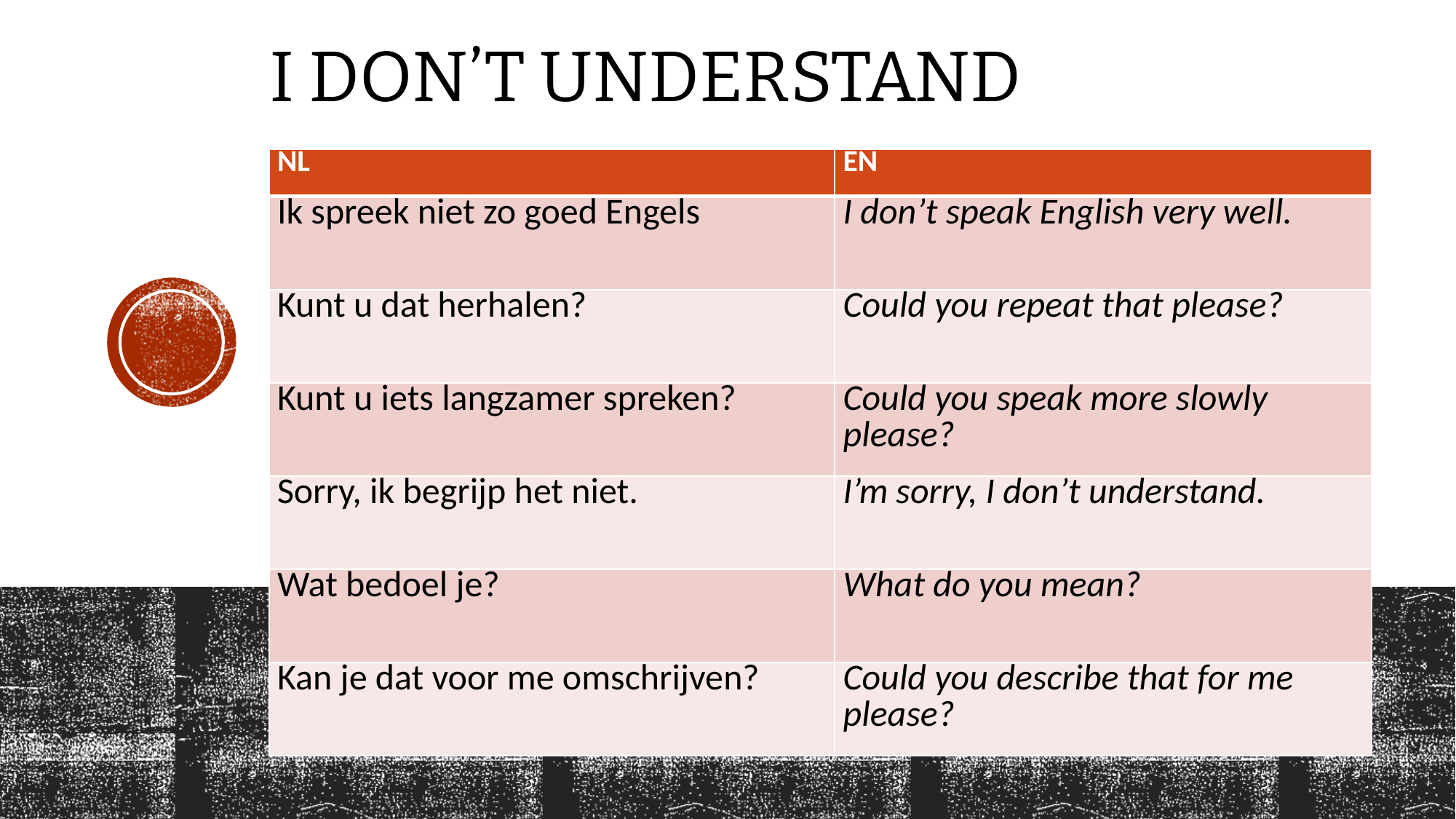

# I don’t understand
| NL | EN |
| --- | --- |
| Ik spreek niet zo goed Engels | I don’t speak English very well. |
| Kunt u dat herhalen? | Could you repeat that please? |
| Kunt u iets langzamer spreken? | Could you speak more slowly please? |
| Sorry, ik begrijp het niet. | I’m sorry, I don’t understand. |
| Wat bedoel je? | What do you mean? |
| Kan je dat voor me omschrijven? | Could you describe that for me please? |